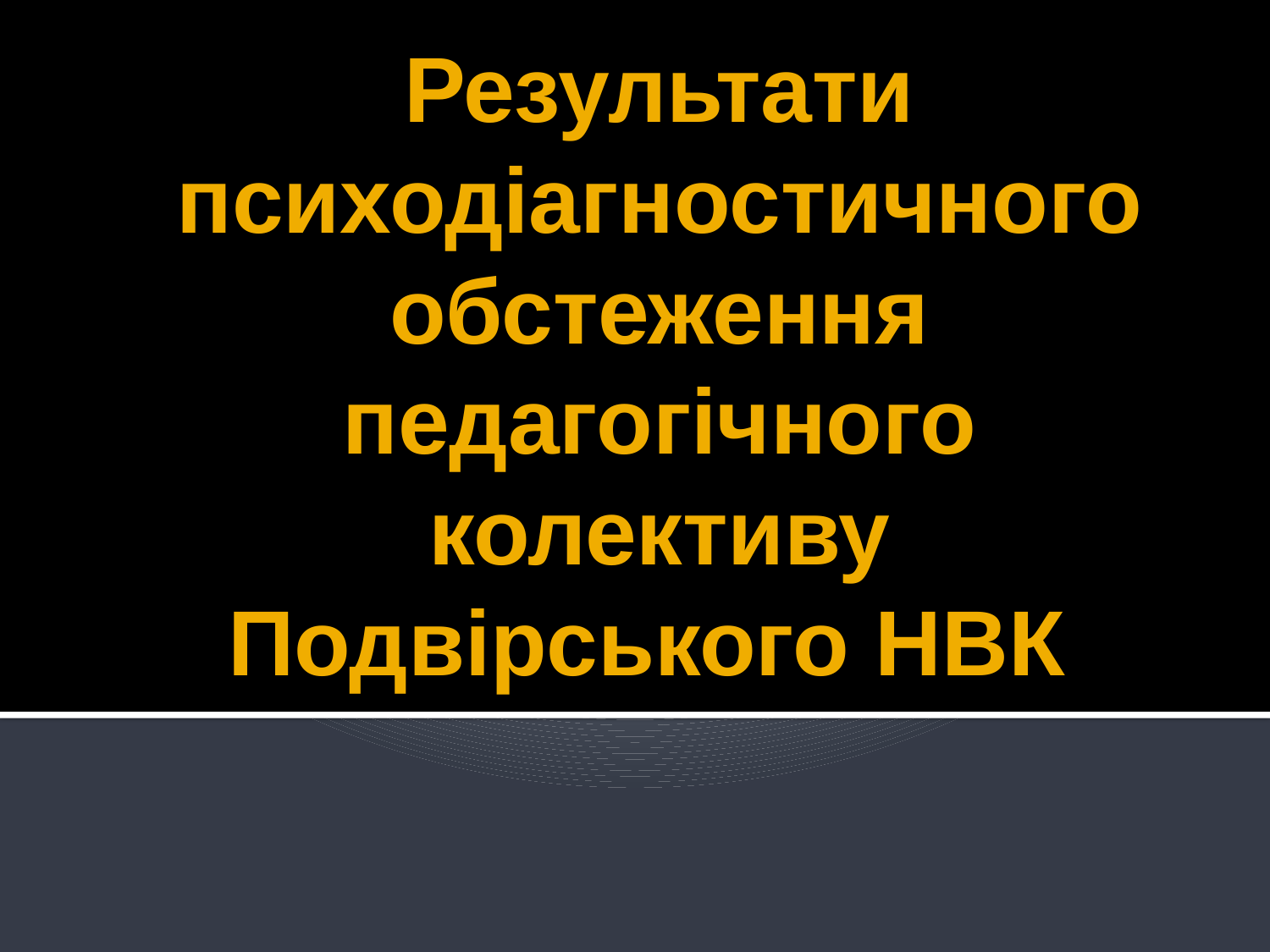

# Результати психодіагностичного обстеження педагогічного колективу Подвірського НВК